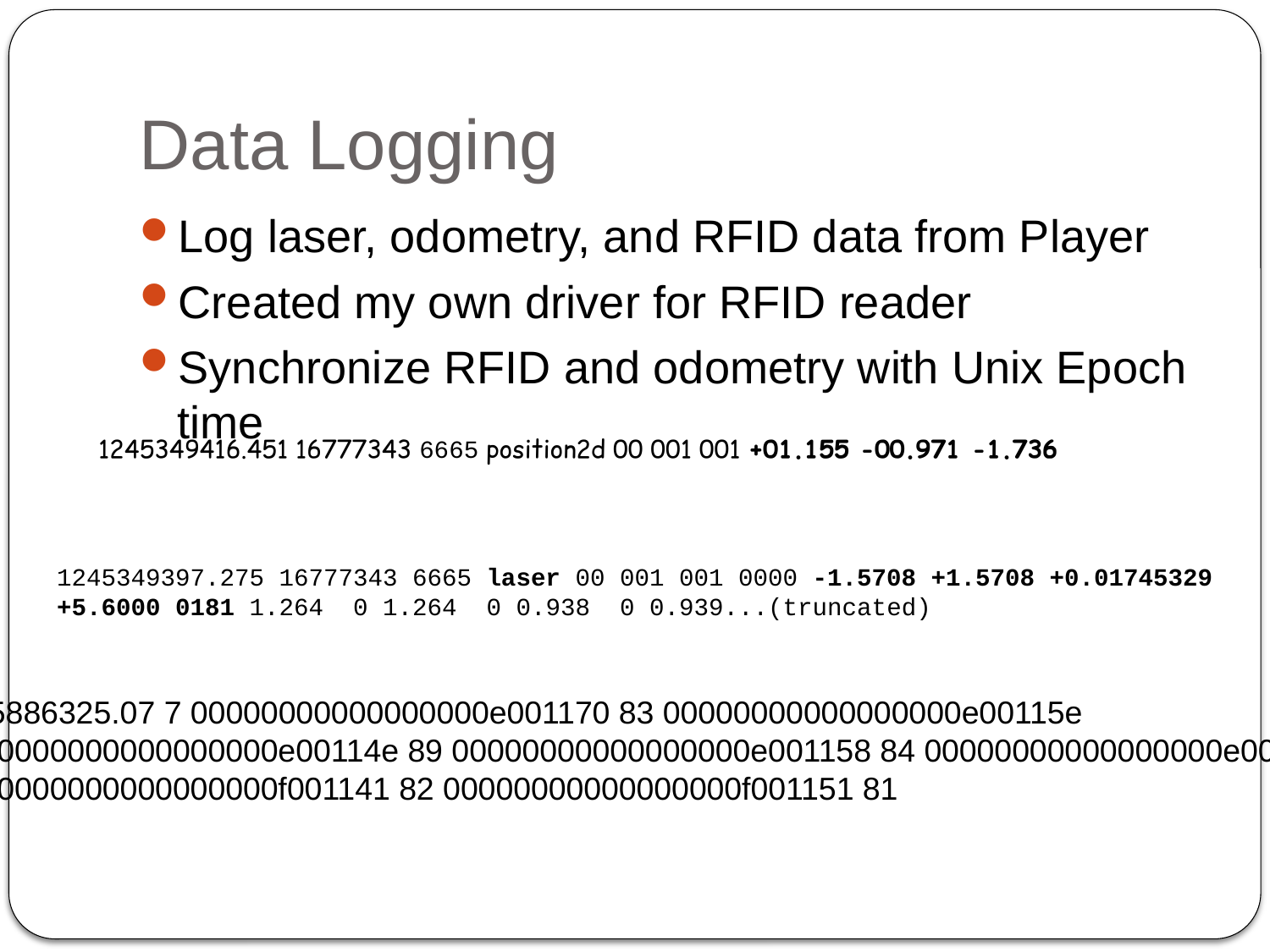

# Data Logging
Log laser, odometry, and RFID data from Player
Created my own driver for RFID reader
Synchronize RFID and odometry with Unix Epoch time
1245349416.451 16777343 6665 position2d 00 001 001 +01.155 -00.971 -1.736
1245349397.275 16777343 6665 laser 00 001 001 0000 -1.5708 +1.5708 +0.01745329
+5.6000 0181 1.264  0 1.264  0 0.938  0 0.939...(truncated)
1245886325.07 7 00000000000000000e001170 83 00000000000000000e00115e
86 00000000000000000e00114e 89 00000000000000000e001158 84 00000000000000000e001160
80 00000000000000000f001141 82 00000000000000000f001151 81